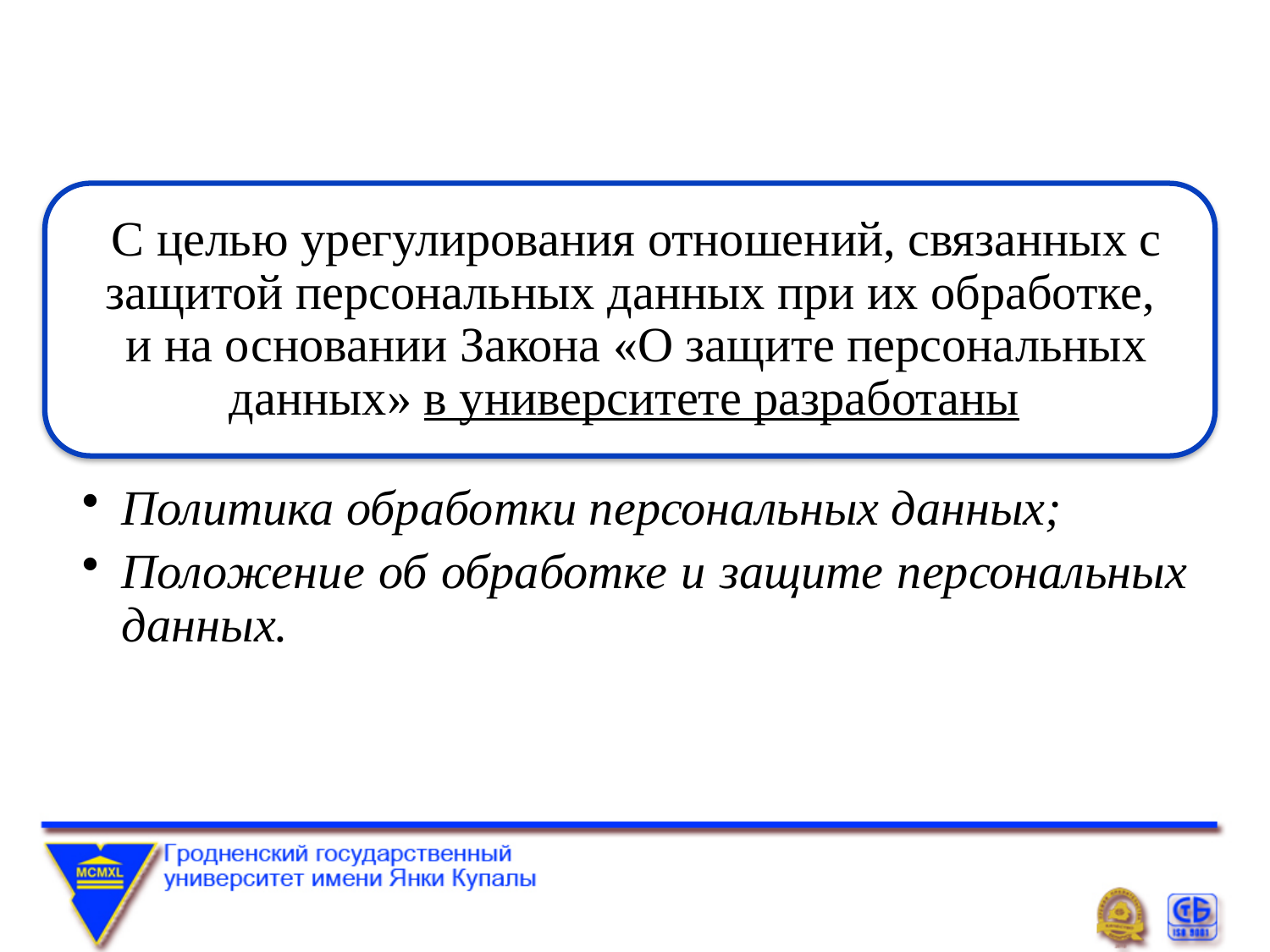

С целью урегулирования отношений, связанных с защитой персональных данных при их обработке,
и на основании Закона «О защите персональных данных» в университете разработаны
Политика обработки персональных данных;
Положение об обработке и защите персональных данных.
#